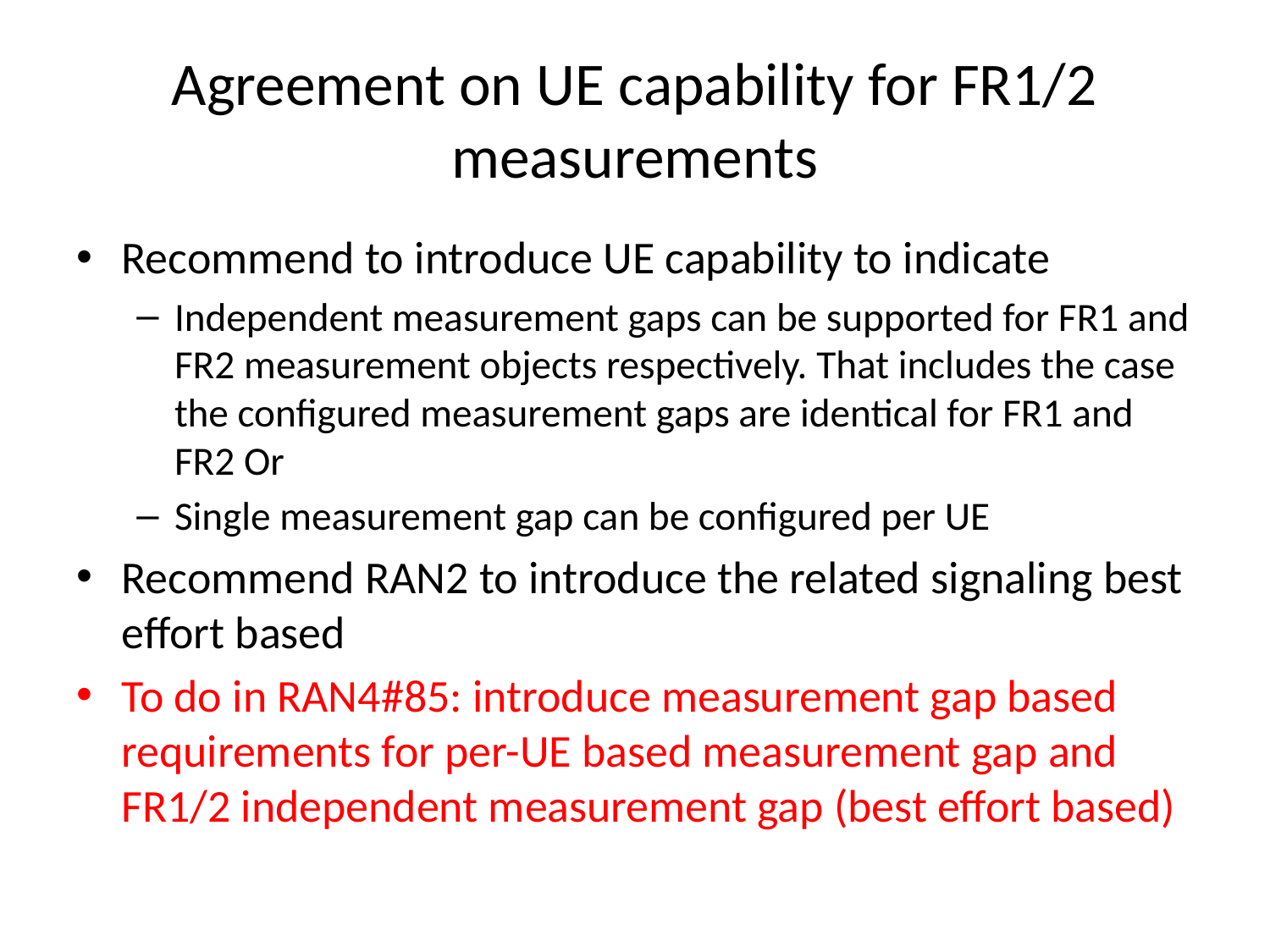

# Agreement on UE capability for FR1/2 measurements
Recommend to introduce UE capability to indicate
Independent measurement gaps can be supported for FR1 and FR2 measurement objects respectively. That includes the case the configured measurement gaps are identical for FR1 and FR2 Or
Single measurement gap can be configured per UE
Recommend RAN2 to introduce the related signaling best effort based
To do in RAN4#85: introduce measurement gap based requirements for per-UE based measurement gap and FR1/2 independent measurement gap (best effort based)